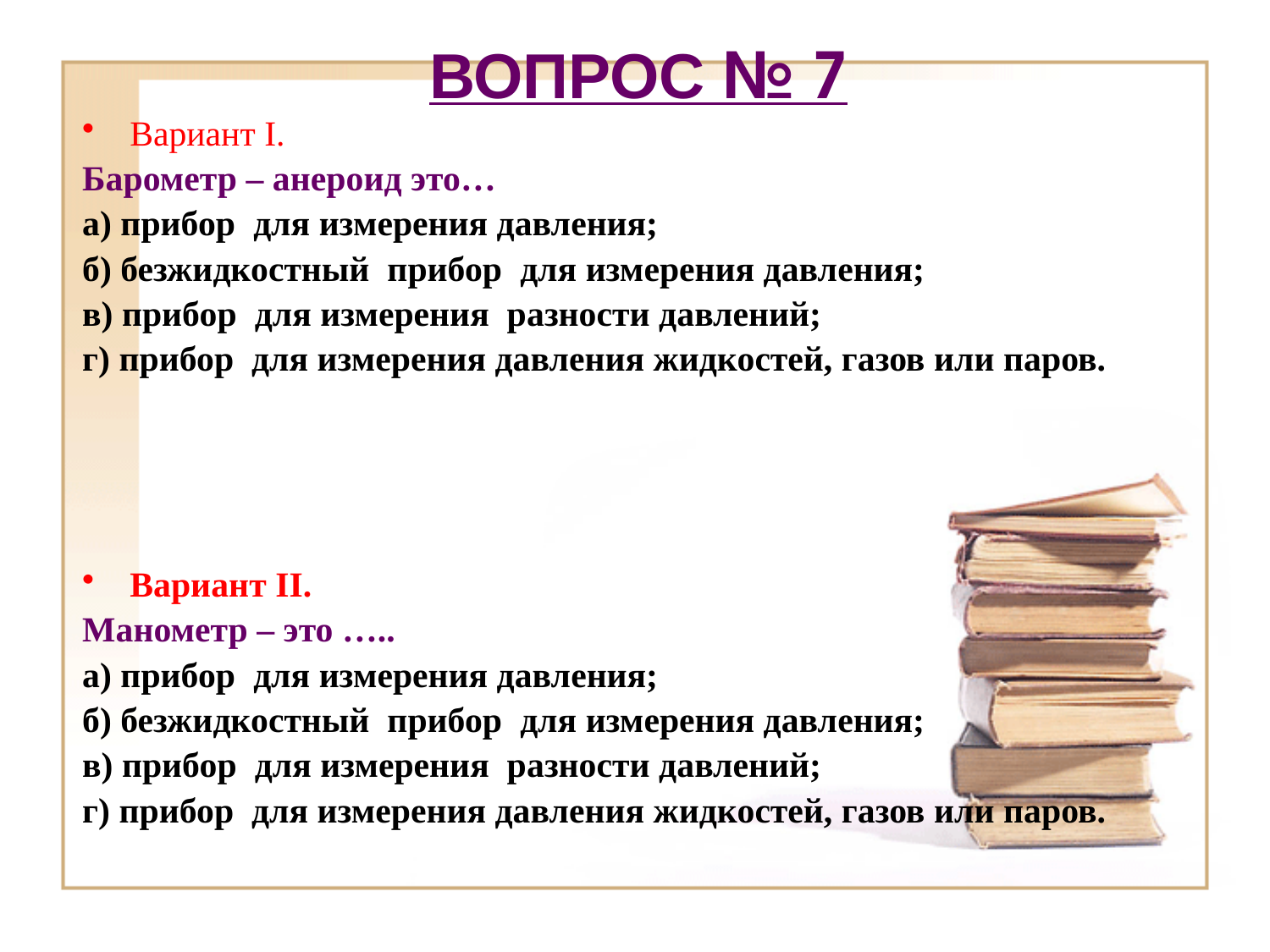

# Вопрос № 7
Вариант I.
Барометр – анероид это…
а) прибор  для измерения давления;
б) безжидкостный  прибор  для измерения давления;
в) прибор  для измерения  разности давлений;
г) прибор  для измерения давления жидкостей, газов или паров.

Вариант II.
Манометр – это …..
а) прибор  для измерения давления;
б) безжидкостный  прибор  для измерения давления;
в) прибор  для измерения  разности давлений;
г) прибор  для измерения давления жидкостей, газов или паров.